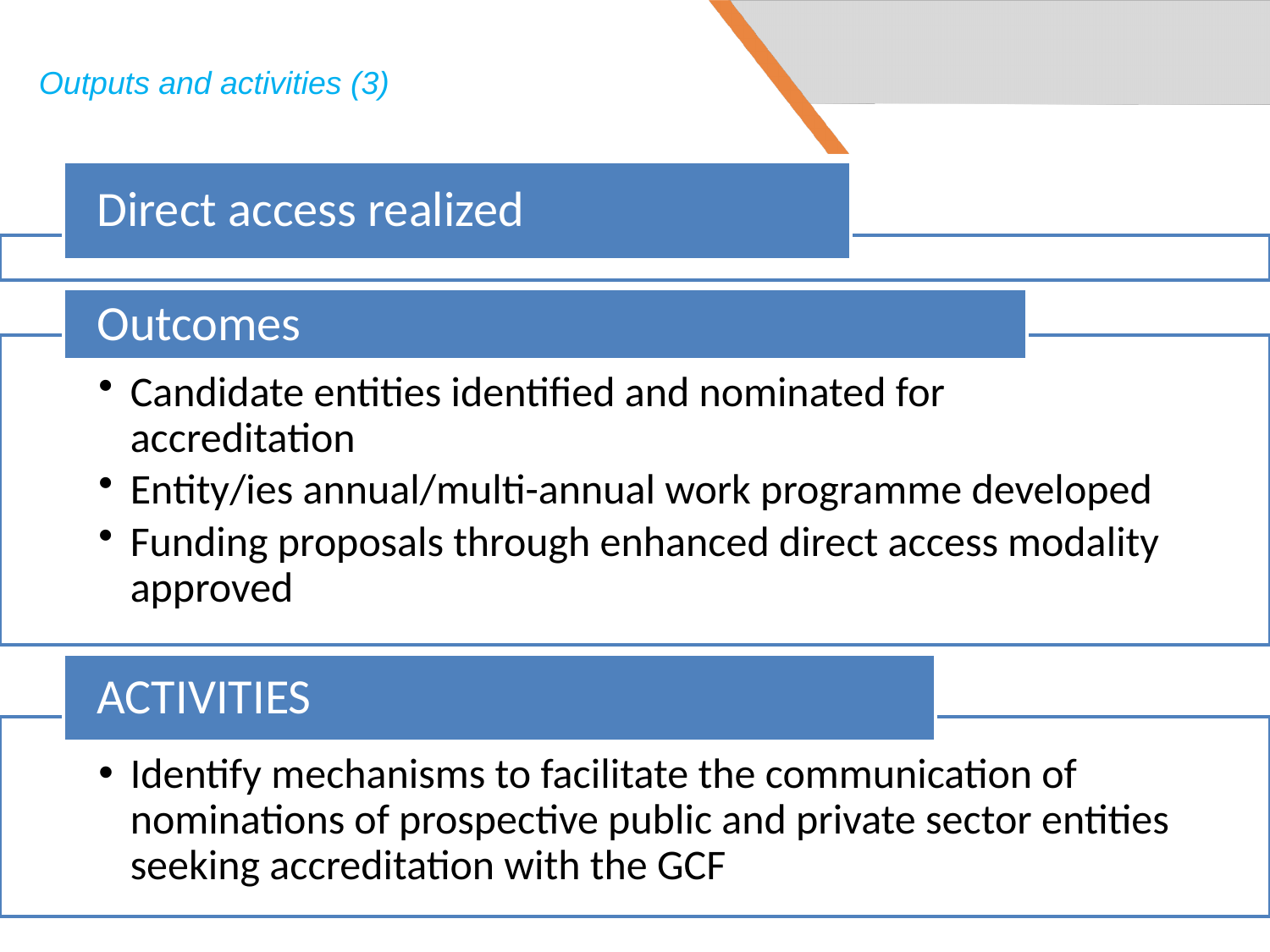

# Outputs and activities (3)
Direct access realized
Candidate entities identified and nominated for accreditation
Entity/ies annual/multi-annual work programme developed
Funding proposals through enhanced direct access modality approved
Outcomes
Identify mechanisms to facilitate the communication of nominations of prospective public and private sector entities seeking accreditation with the GCF
ACTIVITIES